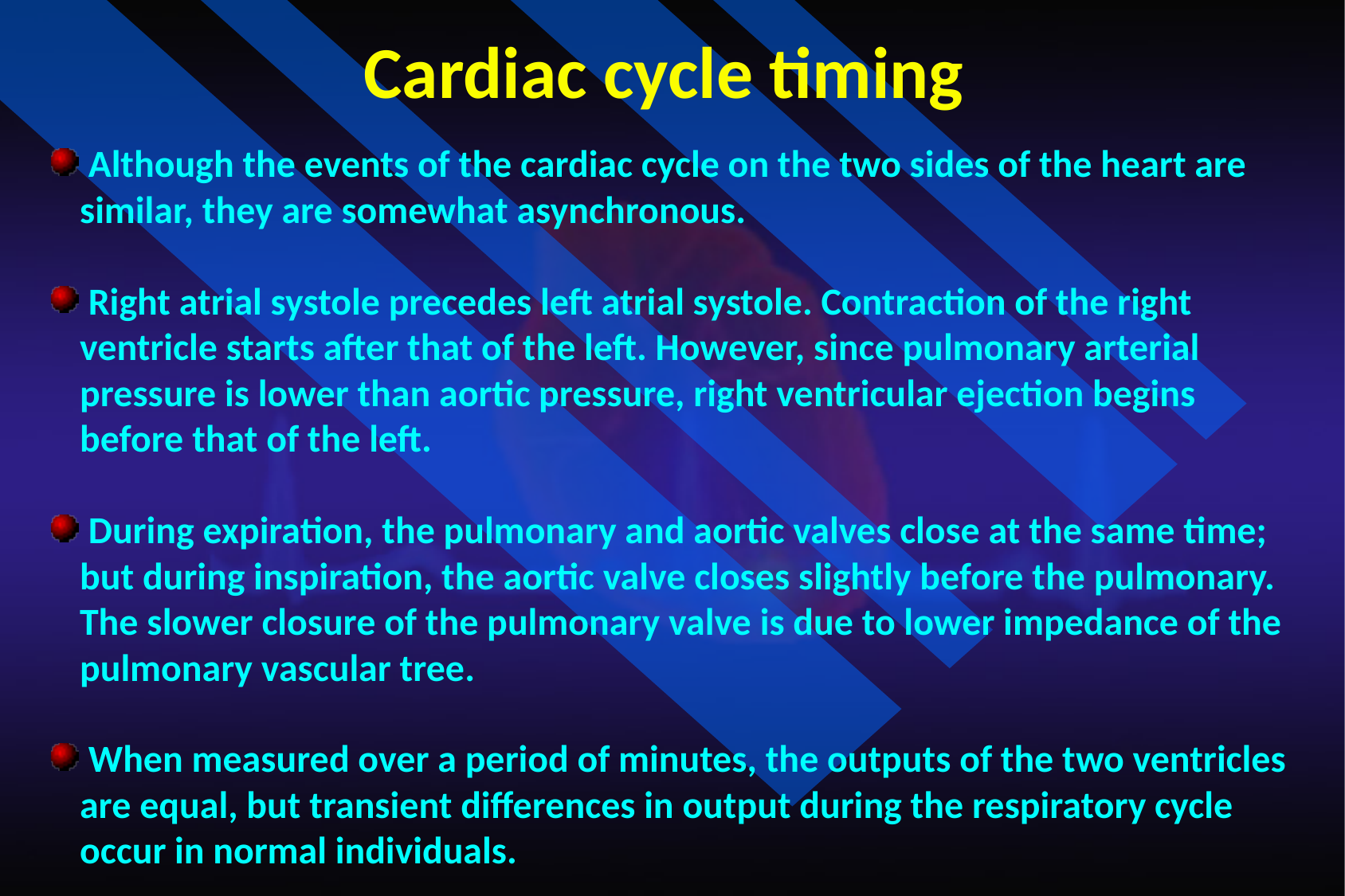

Cardiac cycle timing
 Although the events of the cardiac cycle on the two sides of the heart are similar, they are somewhat asynchronous.

 Right atrial systole precedes left atrial systole. Contraction of the right ventricle starts after that of the left. However, since pulmonary arterial pressure is lower than aortic pressure, right ventricular ejection begins before that of the left.

 During expiration, the pulmonary and aortic valves close at the same time; but during inspiration, the aortic valve closes slightly before the pulmonary. The slower closure of the pulmonary valve is due to lower impedance of the pulmonary vascular tree.

 When measured over a period of minutes, the outputs of the two ventricles are equal, but transient differences in output during the respiratory cycle occur in normal individuals.